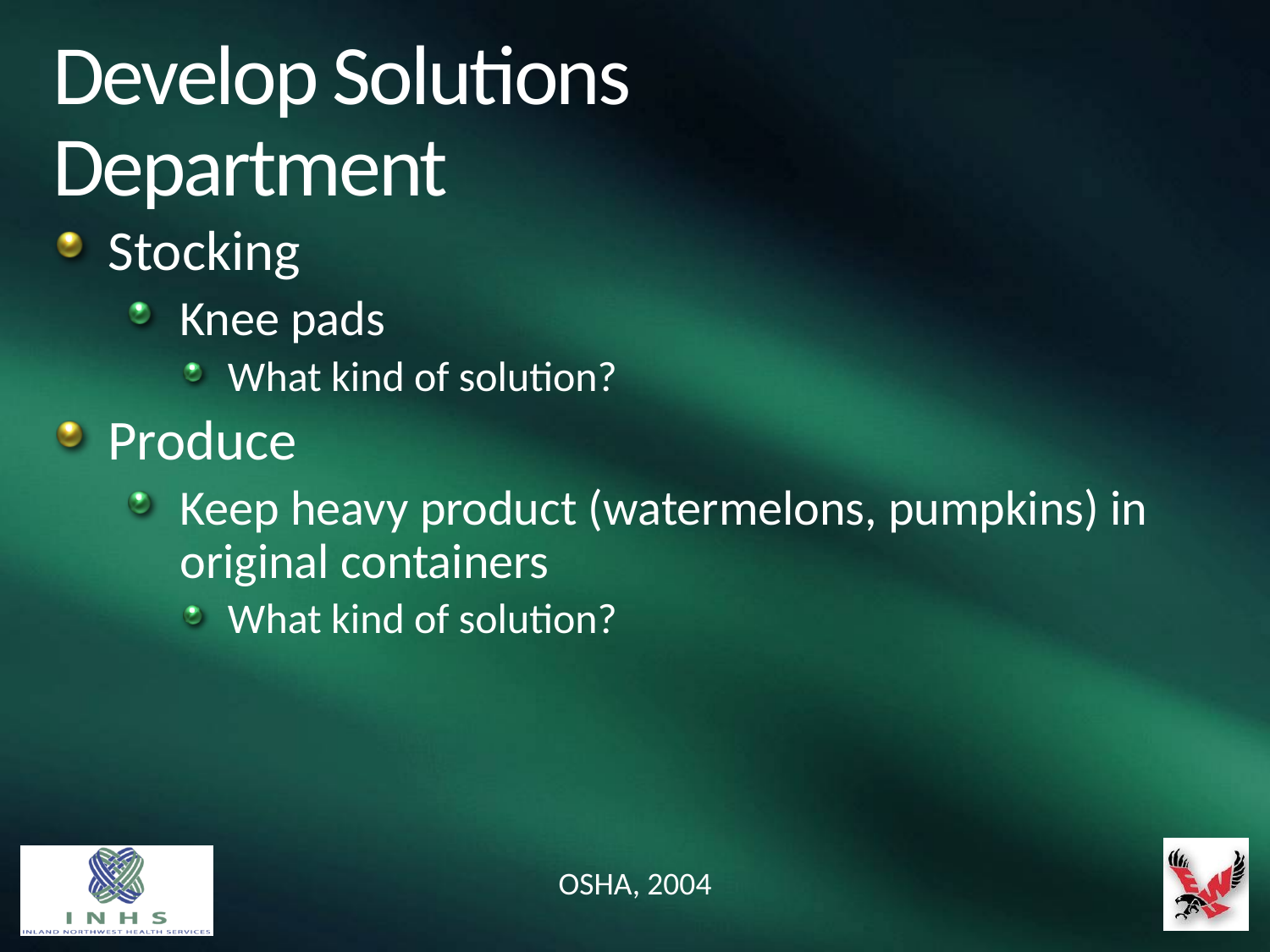

# Develop Solutions Department
Stocking
Knee pads
What kind of solution?
Produce
Keep heavy product (watermelons, pumpkins) in original containers
What kind of solution?
OSHA, 2004